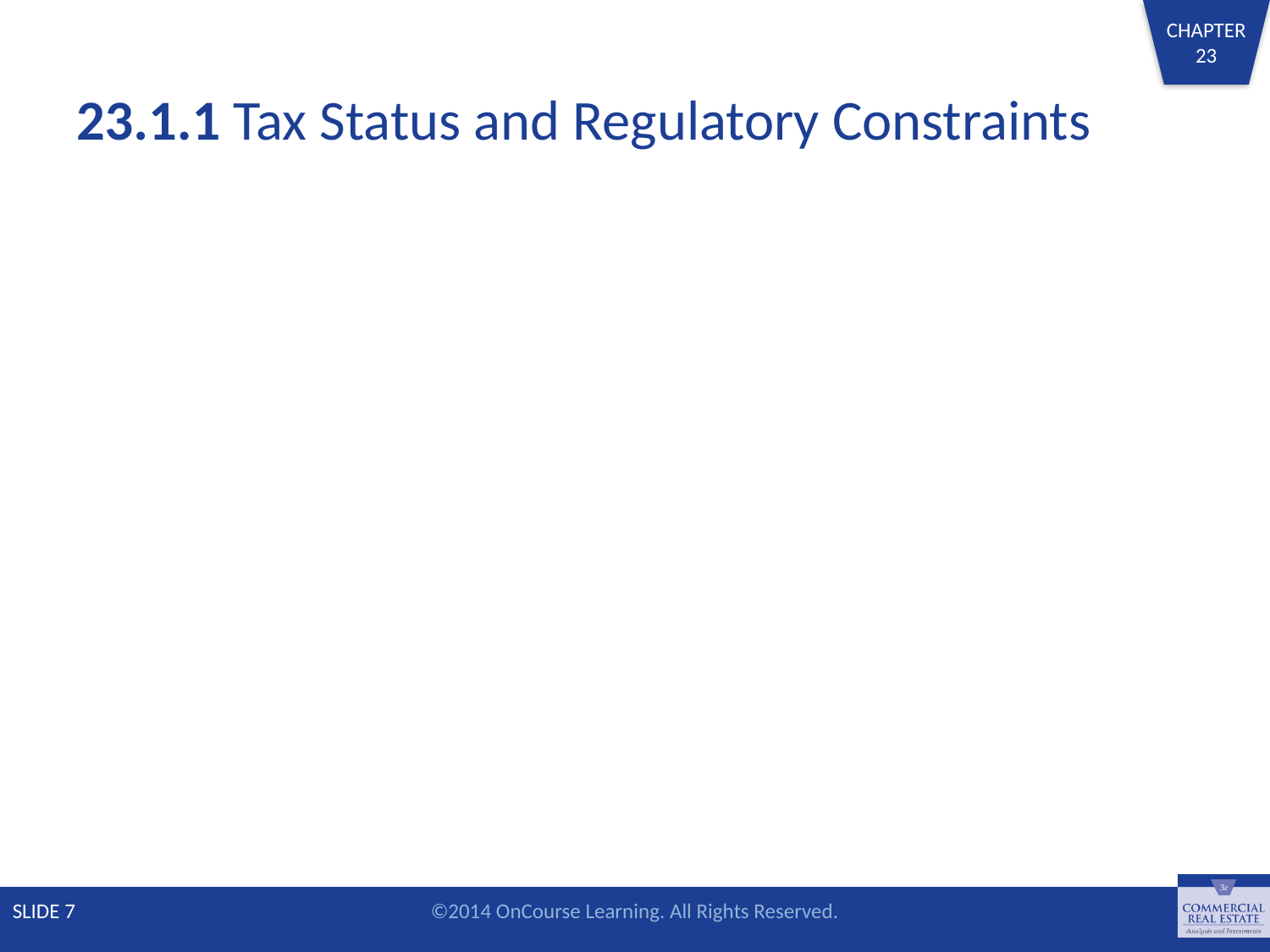

# 23.1.1 Tax Status and Regulatory Constraints

SLIDE 7